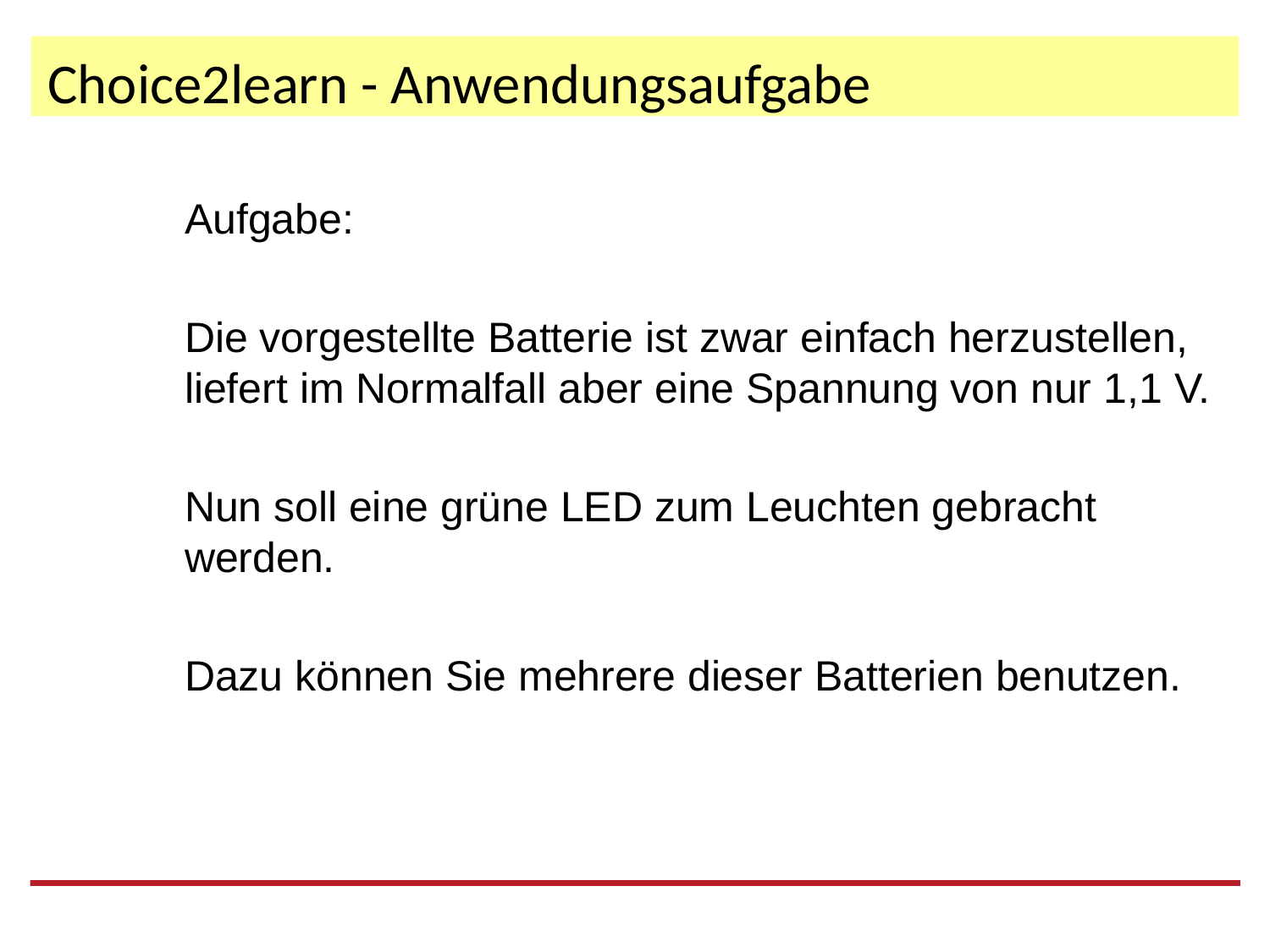

# Choice2learn - Anwendungsaufgabe

Aufgabe:

Die vorgestellte Batterie ist zwar einfach herzustellen, liefert im Normalfall aber eine Spannung von nur 1,1 V.

Nun soll eine grüne LED zum Leuchten gebracht werden.

Dazu können Sie mehrere dieser Batterien benutzen.